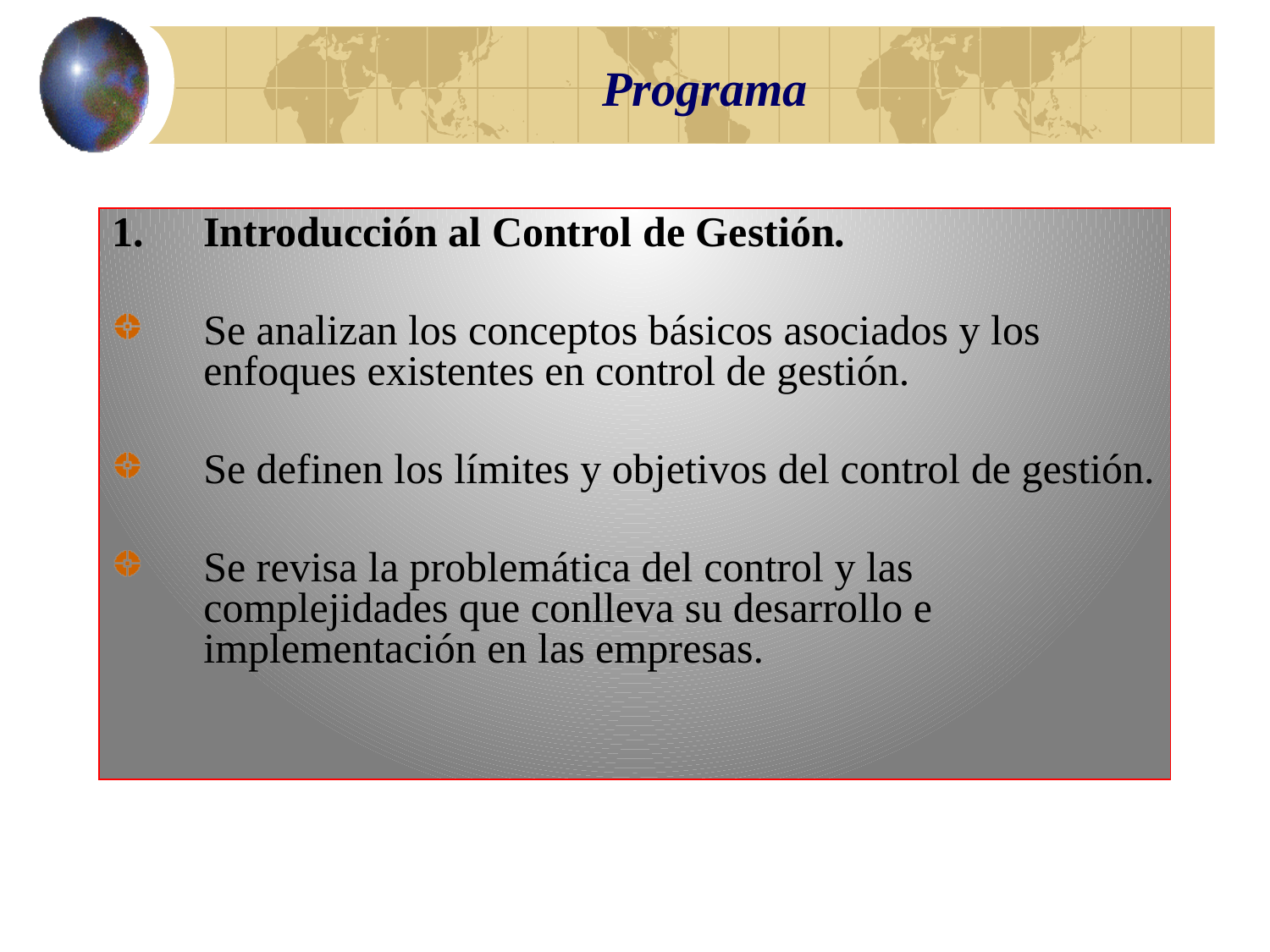

# Programa
Introducción al Control de Gestión.

Se analizan los conceptos básicos asociados y los enfoques existentes en control de gestión.

Se definen los límites y objetivos del control de gestión.

Se revisa la problemática del control y las complejidades que conlleva su desarrollo e implementación en las empresas.